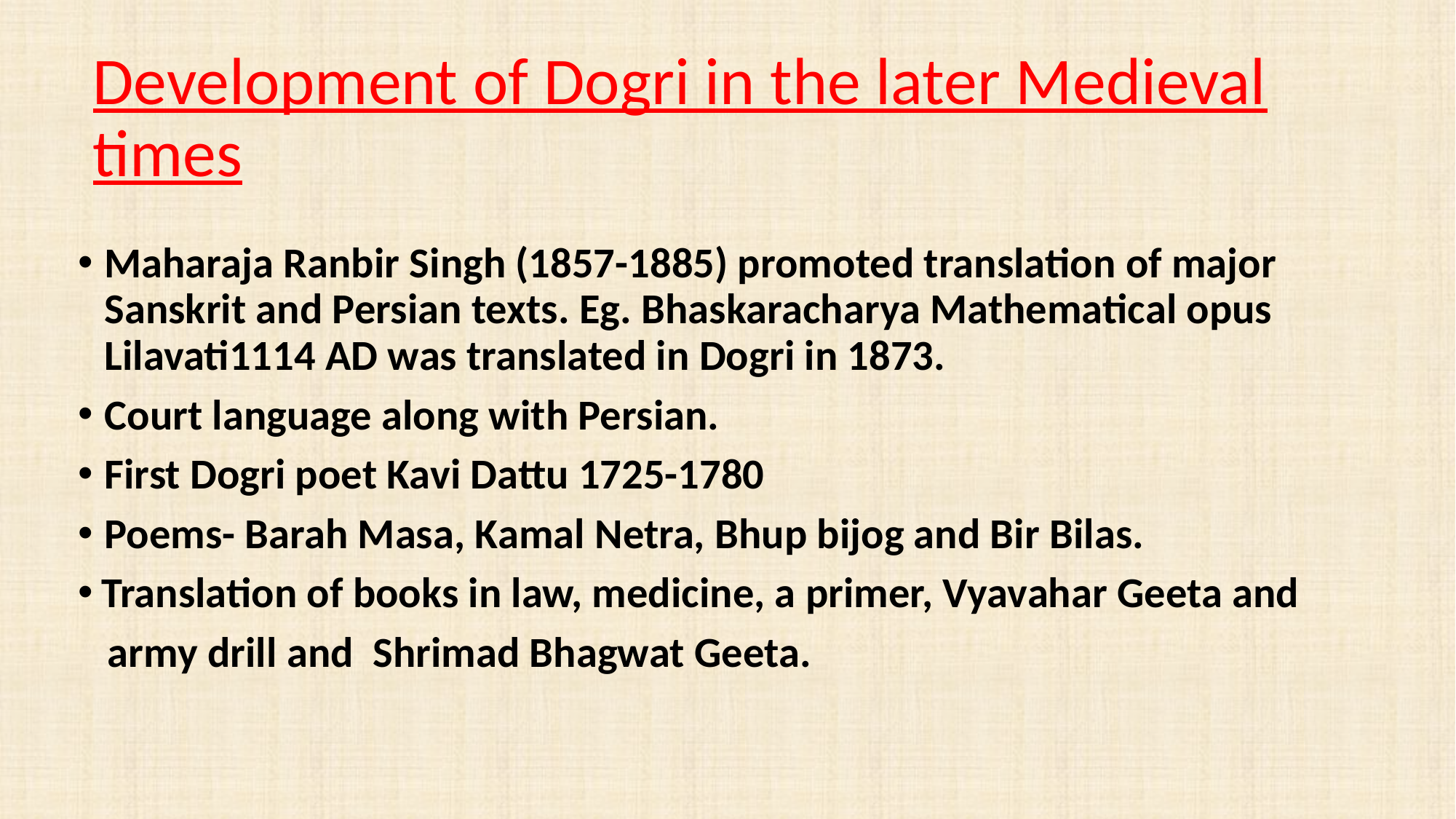

# Development of Dogri in the later Medieval times
Maharaja Ranbir Singh (1857-1885) promoted translation of major Sanskrit and Persian texts. Eg. Bhaskaracharya Mathematical opus Lilavati1114 AD was translated in Dogri in 1873.
Court language along with Persian.
First Dogri poet Kavi Dattu 1725-1780
Poems- Barah Masa, Kamal Netra, Bhup bijog and Bir Bilas.
 Translation of books in law, medicine, a primer, Vyavahar Geeta and
   army drill and  Shrimad Bhagwat Geeta.